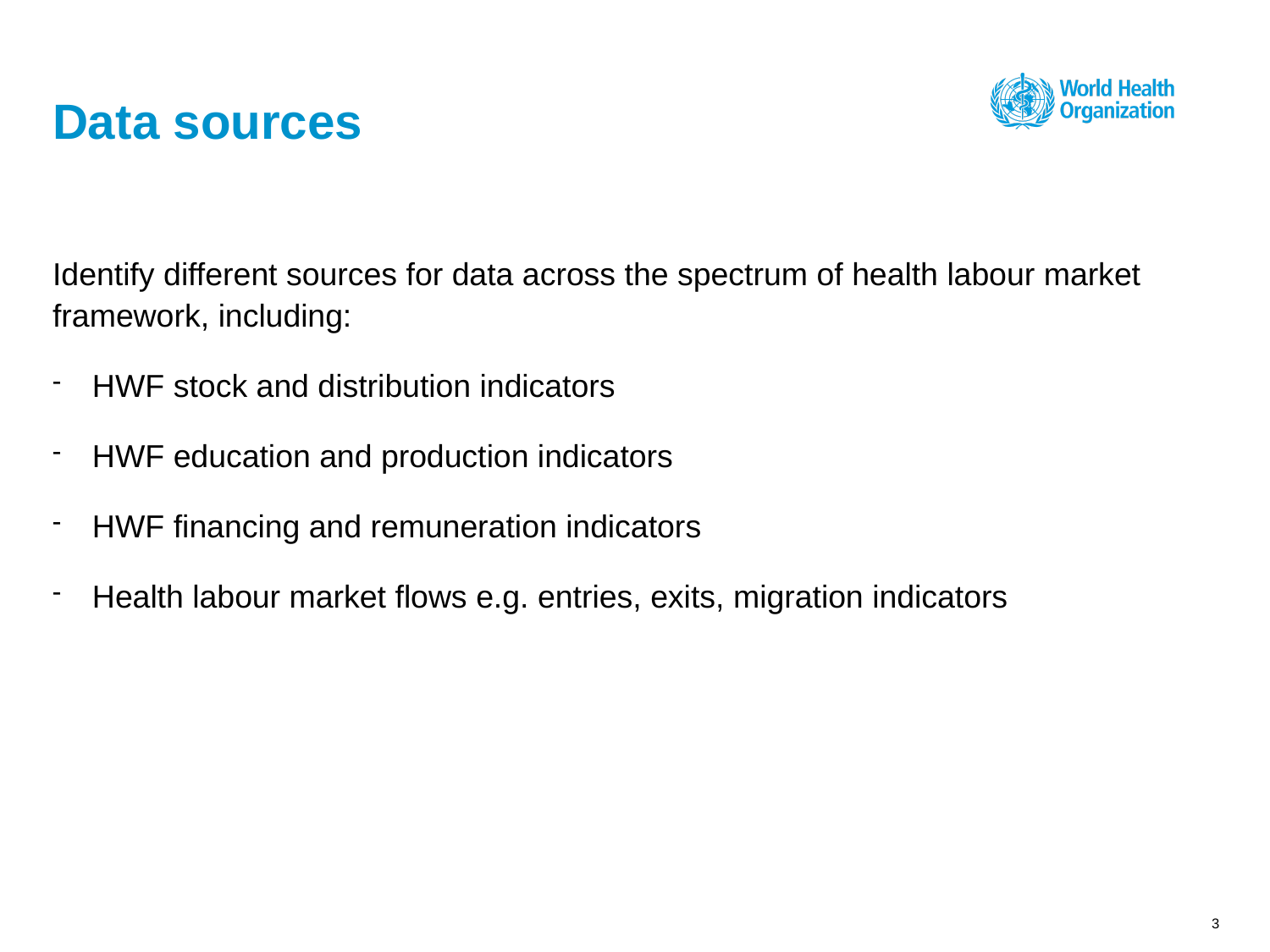

# Data sources

Identify different sources for data across the spectrum of health labour market framework, including:
HWF stock and distribution indicators
HWF education and production indicators
HWF financing and remuneration indicators
Health labour market flows e.g. entries, exits, migration indicators

3